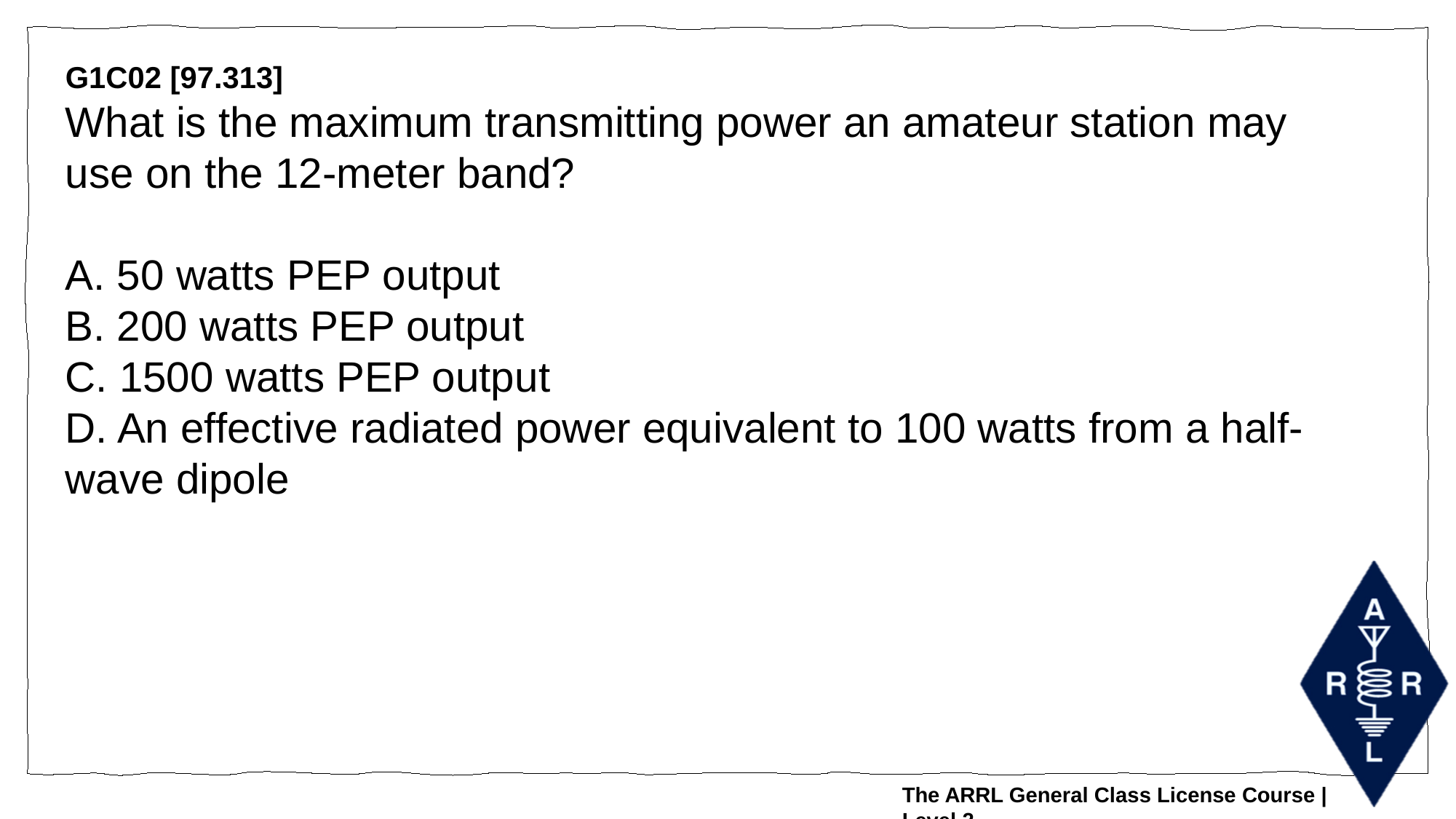

G1C02 [97.313]
What is the maximum transmitting power an amateur station may use on the 12-meter band?

A. 50 watts PEP output
B. 200 watts PEP output
C. 1500 watts PEP output
D. An effective radiated power equivalent to 100 watts from a half-wave dipole